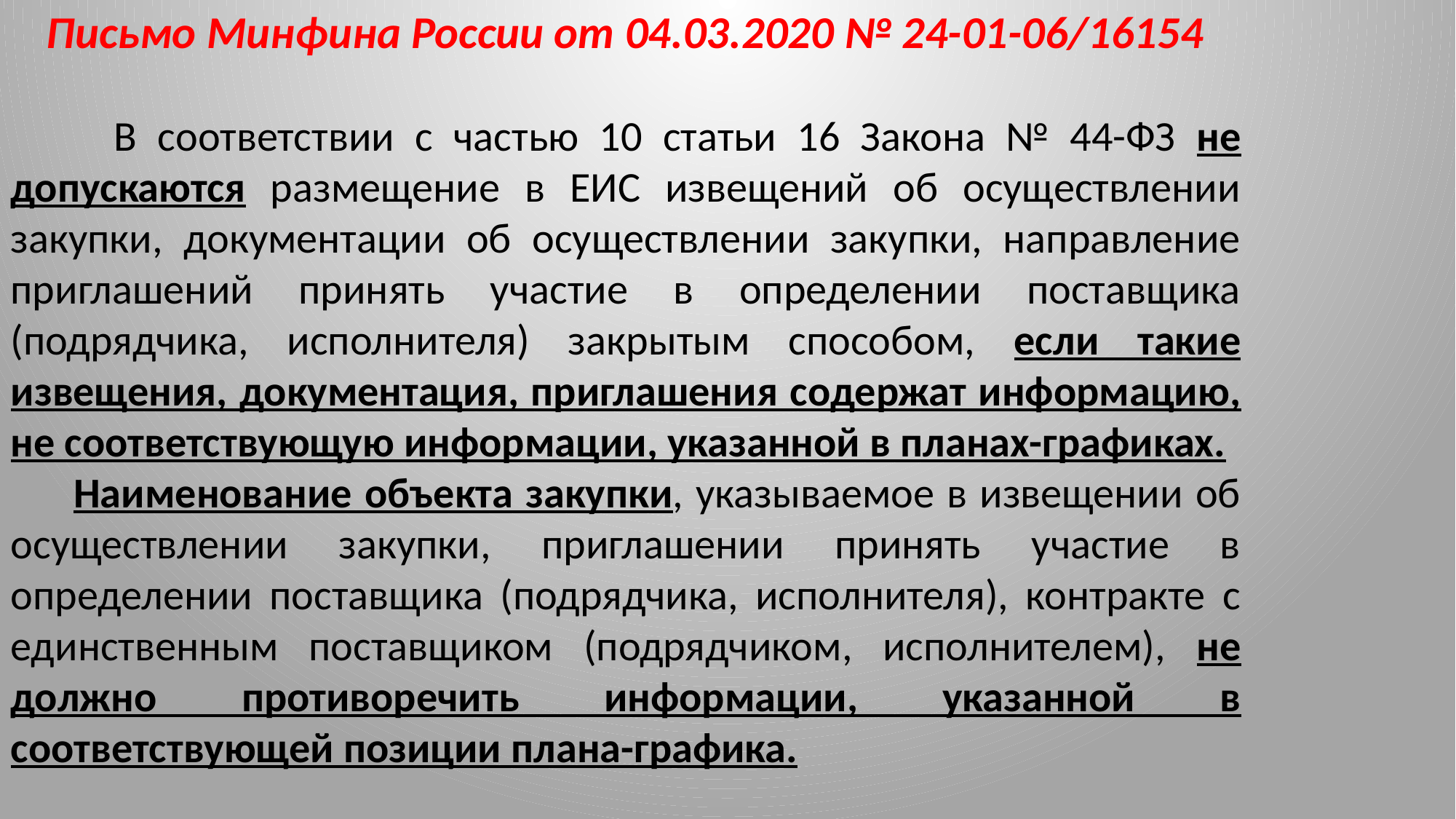

Письмо Минфина России от 04.03.2020 № 24-01-06/16154
     В соответствии с частью 10 статьи 16 Закона № 44-ФЗ не допускаются размещение в ЕИС извещений об осуществлении закупки, документации об осуществлении закупки, направление приглашений принять участие в определении поставщика (подрядчика, исполнителя) закрытым способом, если такие извещения, документация, приглашения содержат информацию, не соответствующую информации, указанной в планах-графиках.
     Наименование объекта закупки, указываемое в извещении об осуществлении закупки, приглашении принять участие в определении поставщика (подрядчика, исполнителя), контракте с единственным поставщиком (подрядчиком, исполнителем), не должно противоречить информации, указанной в соответствующей позиции плана-графика.